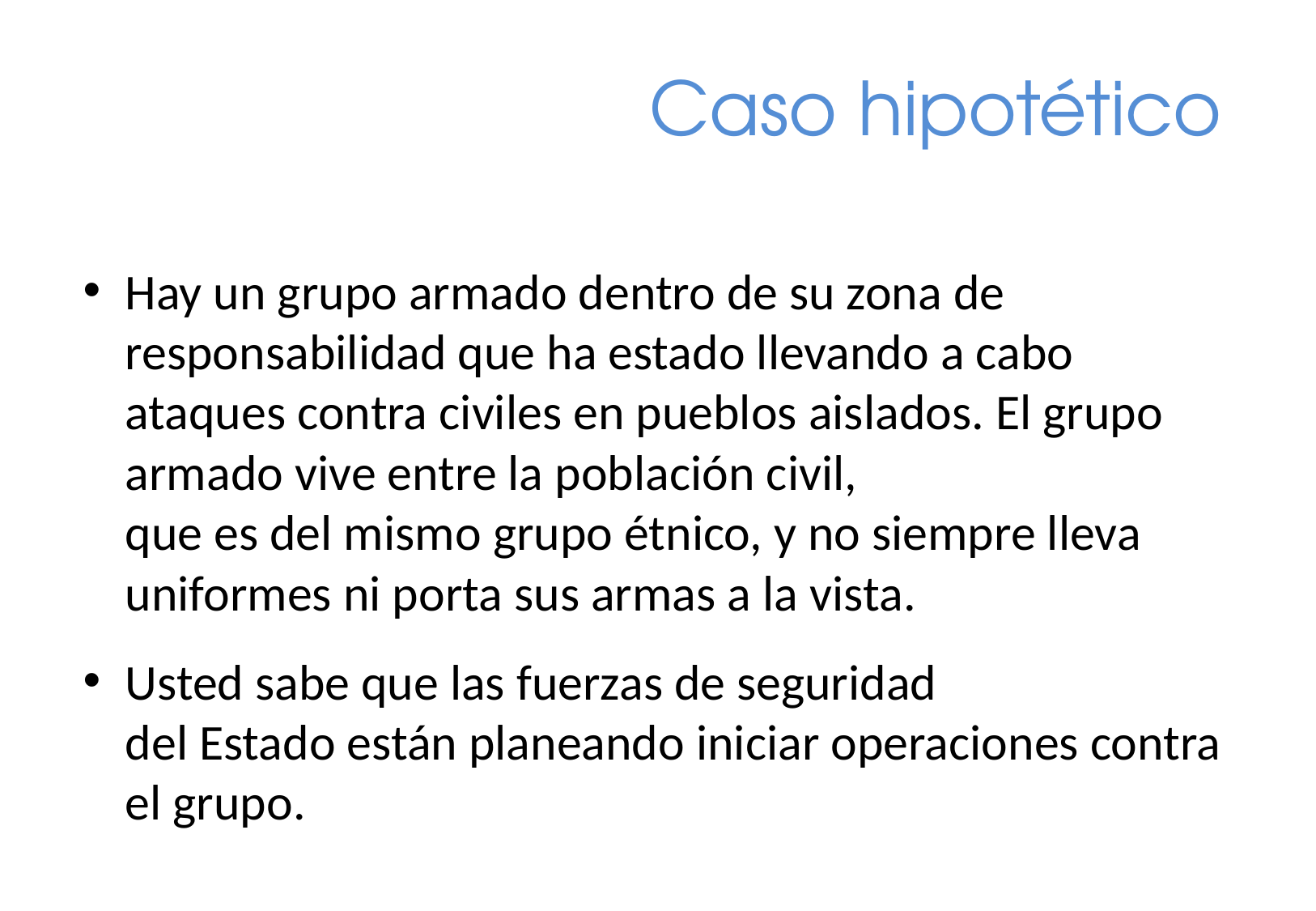

# Caso hipotético
Hay un grupo armado dentro de su zona de responsabilidad que ha estado llevando a cabo ataques contra civiles en pueblos aislados. El grupo armado vive entre la población civil,
que es del mismo grupo étnico, y no siempre lleva uniformes ni porta sus armas a la vista.
Usted sabe que las fuerzas de seguridad
del Estado están planeando iniciar operaciones contra el grupo.